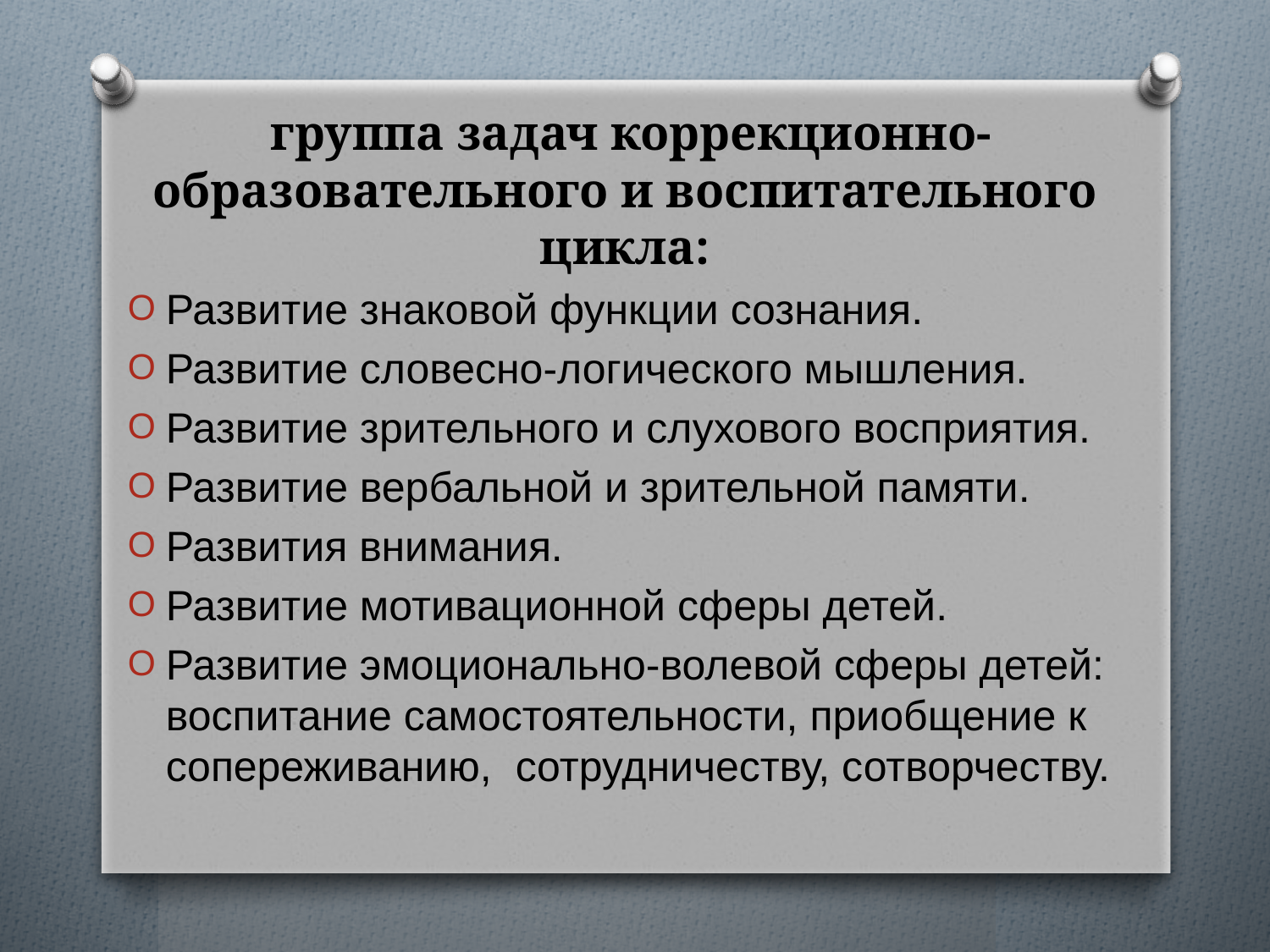

# группа задач коррекционно-образовательного и воспитательного цикла:
Развитие знаковой функции сознания.
Развитие словесно-логического мышления.
Развитие зрительного и слухового восприятия.
Развитие вербальной и зрительной памяти.
Развития внимания.
Развитие мотивационной сферы детей.
Развитие эмоционально-волевой сферы детей: воспитание самостоятельности, приобщение к сопереживанию,  сотрудничеству, сотворчеству.